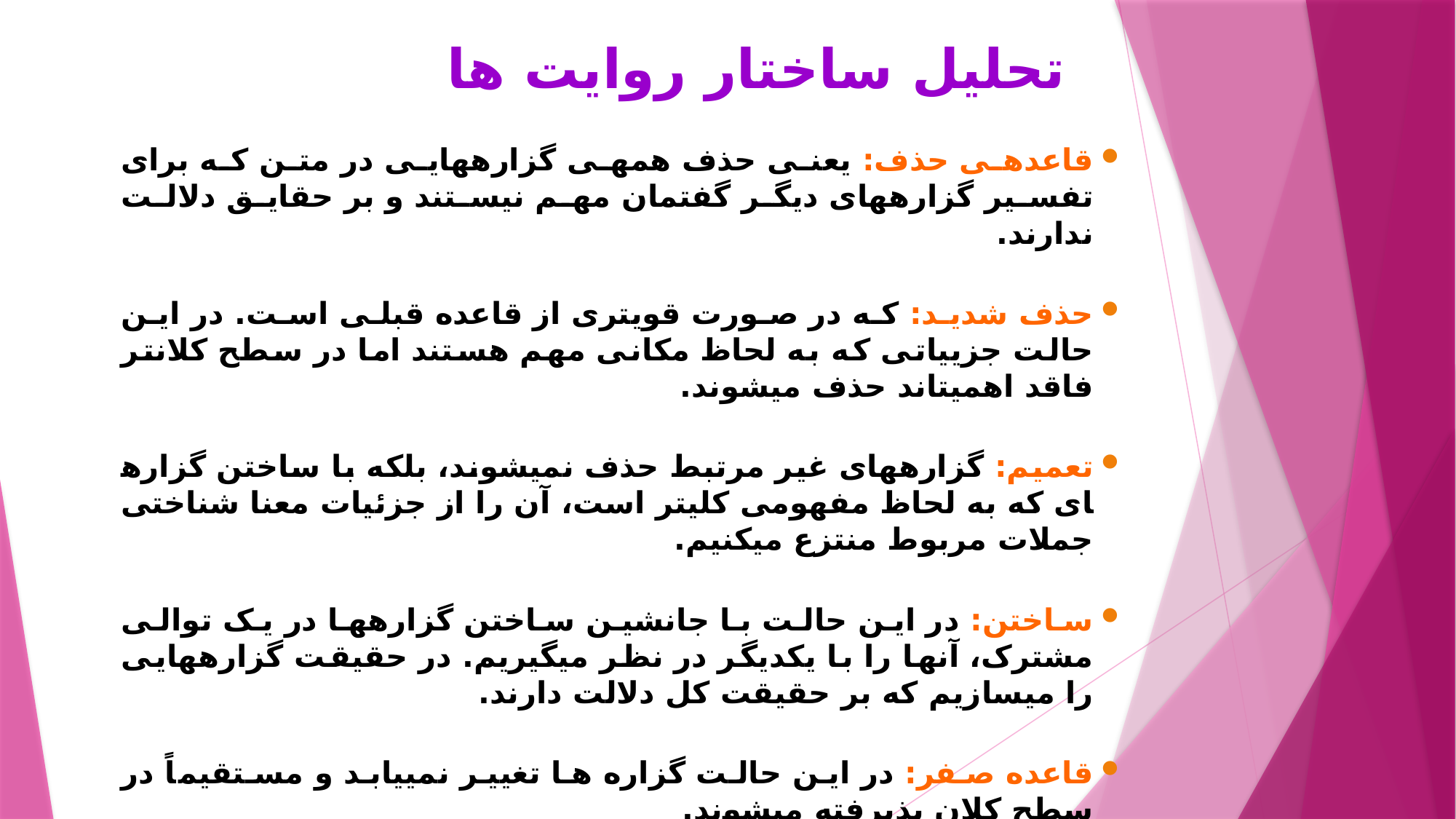

# تحلیل ساختار روایت ها
قاعده­ی حذف: یعنی حذف همه­ی گزاره­هایی در متن که برای تفسیر گزاره­های دیگر گفتمان مهم نیستند و بر حقایق دلالت ندارند.

حذف شدید: که در صورت قوی­تری از قاعده قبلی است. در این حالت جزییاتی که به لحاظ مکانی مهم هستند اما در سطح کلان­تر فاقد اهمیت­اند حذف می­شوند.

تعمیم: گزاره­های غیر مرتبط حذف نمی­شوند، بلکه با ساختن گزاره­ای که به لحاظ مفهومی کلی­تر است، آن را از جزئیات معنا شناختی جملات مربوط منتزع می­کنیم.

ساختن: در این حالت با جانشین ساختن گزاره­ها در یک توالی مشترک، آن­ها را با یکدیگر در نظر می­گیریم. در حقیقت گزاره­هایی را می­سازیم که بر حقیقت کل دلالت دارند.

قاعده صفر: در این حالت گزاره ها تغییر نمی­یابد و مستقیماً در سطح کلان پذیرفته می­شوند.